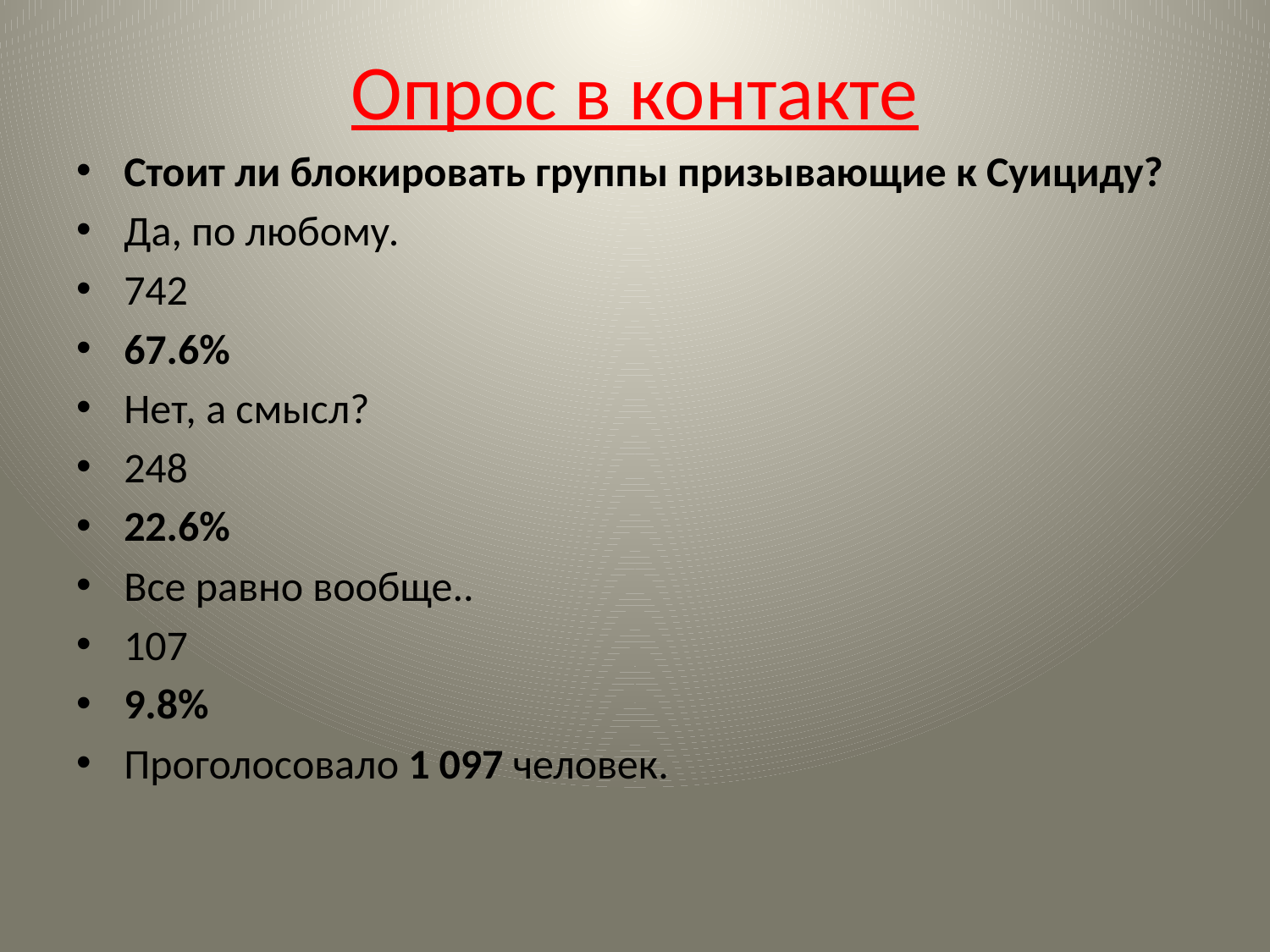

Опрос в контакте
Стоит ли блокировать группы призывающие к Суициду?
Да, по любому.
742
67.6%
Нет, а смысл?
248
22.6%
Все равно вообще..
107
9.8%
Проголосовало 1 097 человек.

#